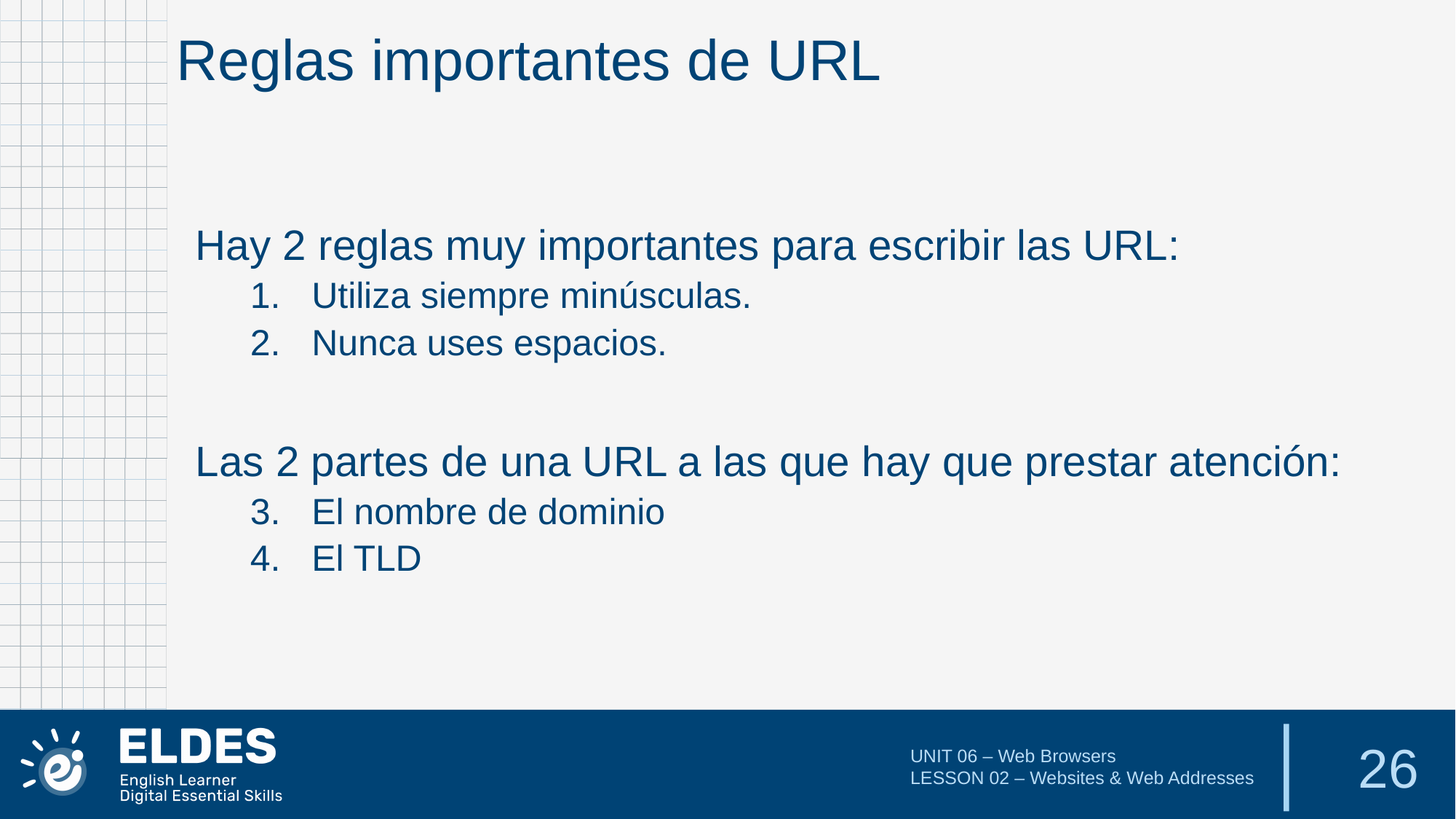

Reglas importantes de URL

Hay 2 reglas muy importantes para escribir las URL:
Utiliza siempre minúsculas.
Nunca uses espacios.

Las 2 partes de una URL a las que hay que prestar atención:
El nombre de dominio
El TLD
UNIT 06 – Web Browsers
LESSON 02 – Websites & Web Addresses
26